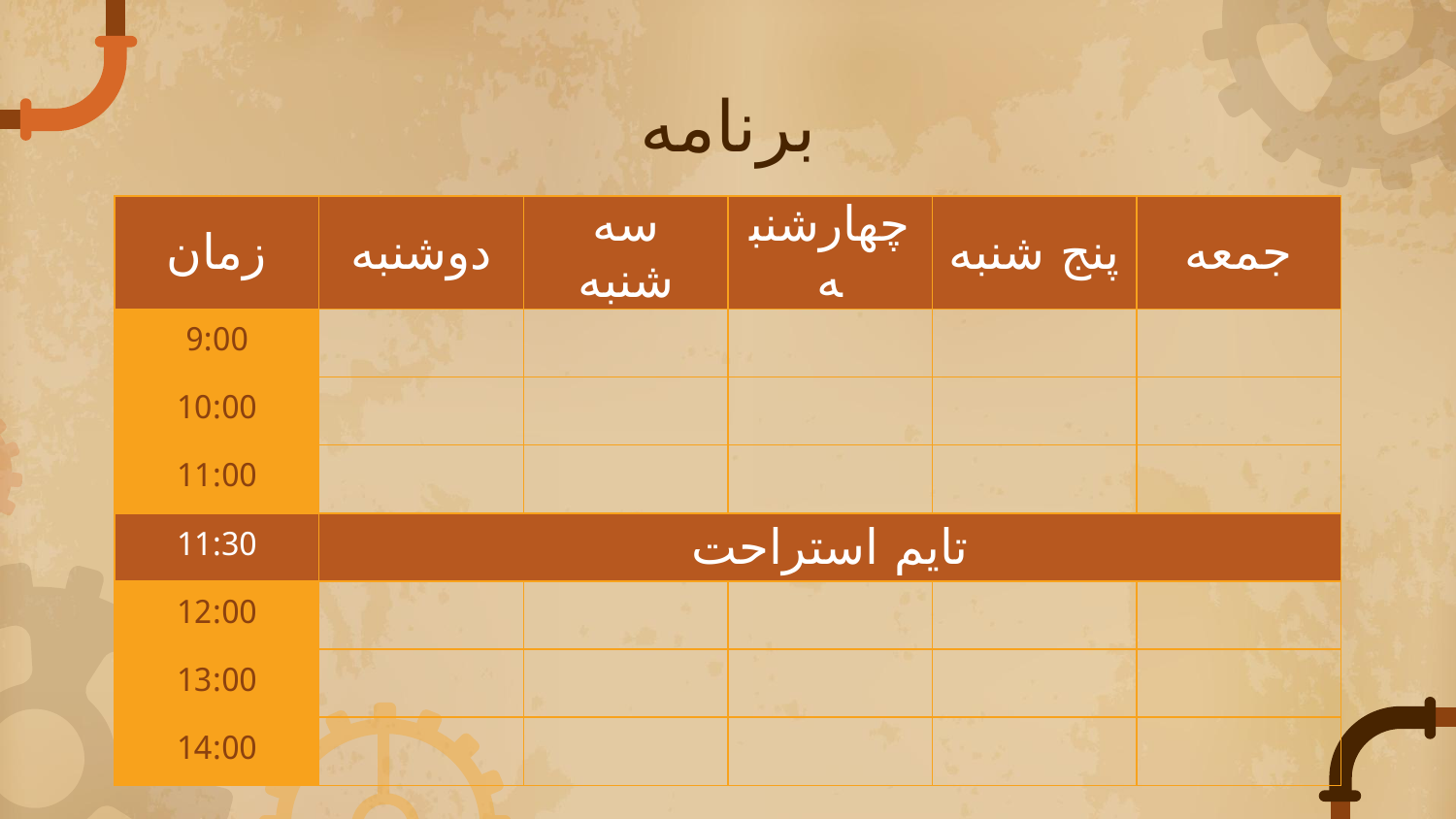

# برنامه
| زمان | دوشنبه | سه شنبه | چهارشنبه | پنج شنبه | جمعه |
| --- | --- | --- | --- | --- | --- |
| 9:00 |  |  |  |  |  |
| 10:00 |  |  |  |  |  |
| 11:00 |  |  |  |  |  |
| 11:30 | تایم استراحت |  |  |  |  |
| 12:00 |  |  |  |  |  |
| 13:00 |  |  |  |  |  |
| 14:00 |  |  |  |  |  |